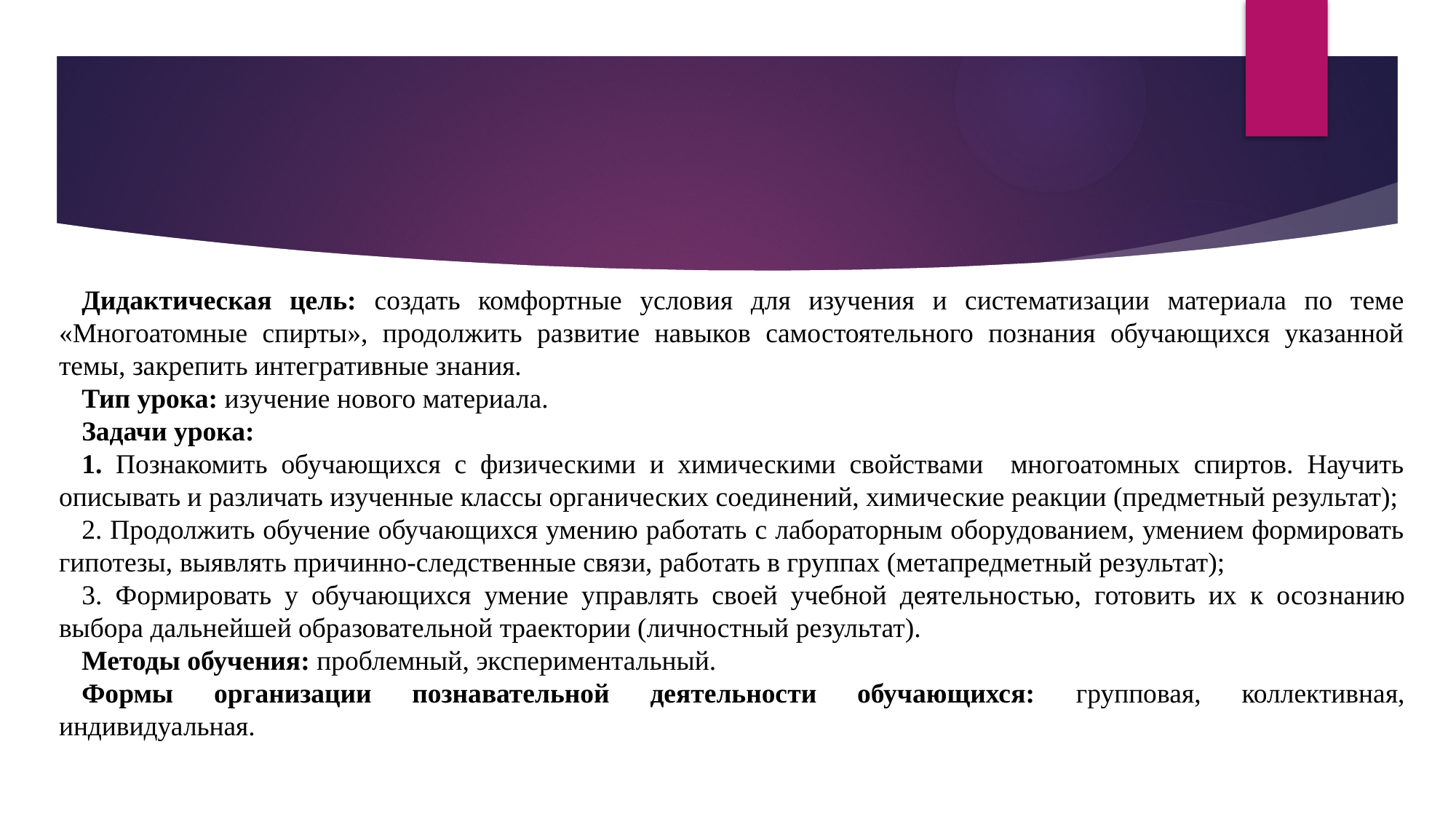

Дидактическая цель: создать комфортные условия для изучения и систематизации материала по теме «Многоатомные спирты», продолжить развитие навыков самостоятельного познания обучающихся указанной темы, закрепить интегративные знания.
Тип урока: изучение нового материала.
Задачи урока:
1. Познакомить обучающихся с физическими и химическими свойствами  многоатомных спиртов. Научить описывать и различать изученные классы органических соединений, химические реакции (предметный результат);
2. Продолжить обучение обучающихся умению работать с лабораторным оборудованием, умением формировать гипотезы, выявлять причинно-следственные связи, работать в группах (метапредметный результат);
3. Формировать у обучающихся умение управлять своей учебной деятельностью, готовить их к осоз­нанию выбора дальнейшей образовательной траектории (личностный результат).
Методы обучения: проблемный, экспериментальный.
Формы организации познавательной деятельности обучающихся: групповая, коллективная, индивидуальная.